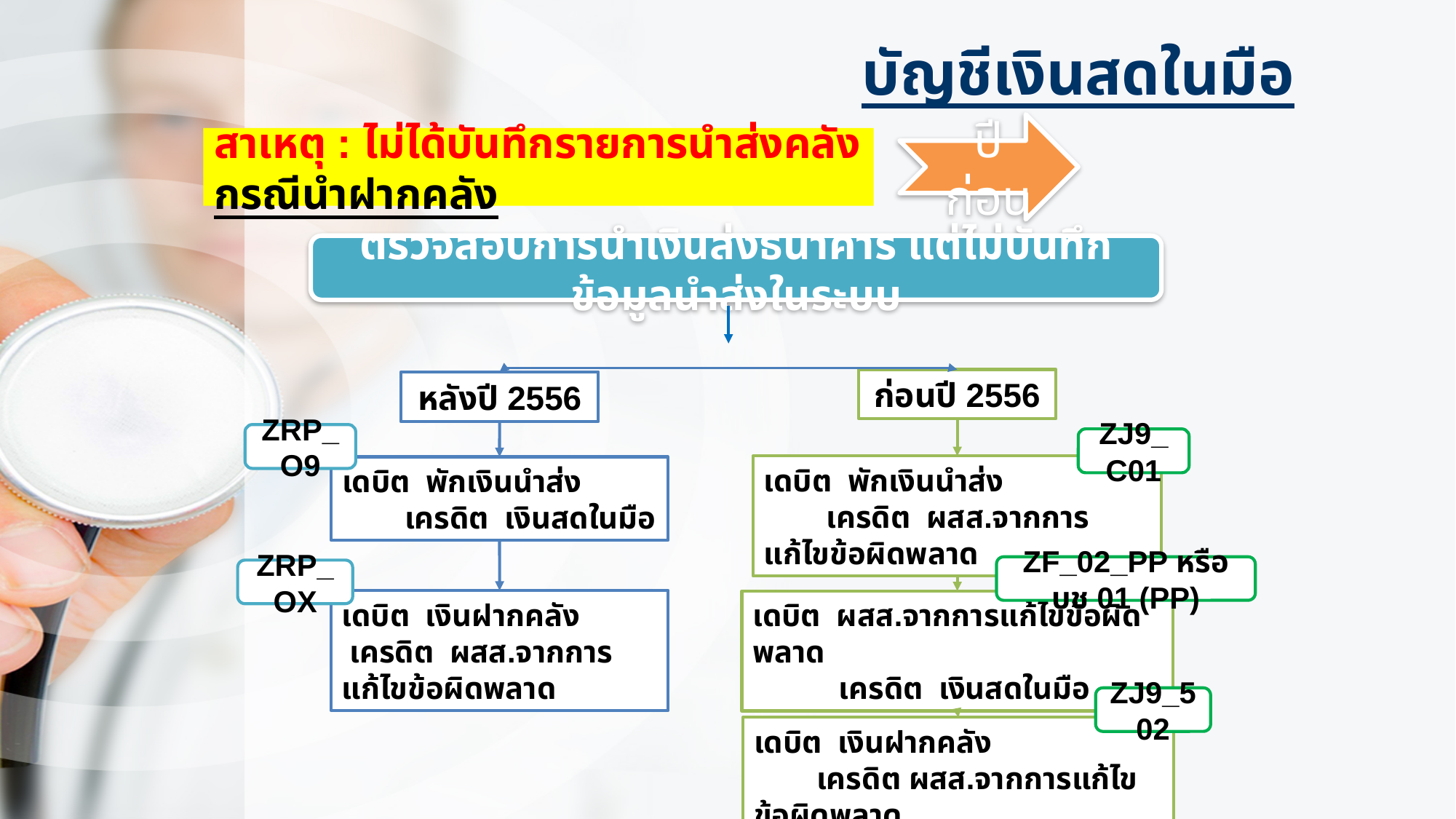

บัญชีเงินสดในมือ
ปีก่อน
สาเหตุ : ไม่ได้บันทึกรายการนำส่งคลัง กรณีนำฝากคลัง
ตรวจสอบการนำเงินส่งธนาคาร แต่ไม่บันทึกข้อมูลนำส่งในระบบ
ก่อนปี 2556
หลังปี 2556
ZRP_O9
ZJ9_C01
เดบิต  พักเงินนำส่ง
        เครดิต  ผสส.จากการแก้ไขข้อผิดพลาด
เดบิต  พักเงินนำส่ง
        เครดิต  เงินสดในมือ
ZF_02_PP หรือ บช 01 (PP)
ZRP_OX
เดบิต  เงินฝากคลัง
 เครดิต  ผสส.จากการแก้ไขข้อผิดพลาด
เดบิต  ผสส.จากการแก้ไขข้อผิดพลาด
           เครดิต  เงินสดในมือ
ZJ9_502
เดบิต  เงินฝากคลัง
        เครดิต ผสส.จากการแก้ไขข้อผิดพลาด